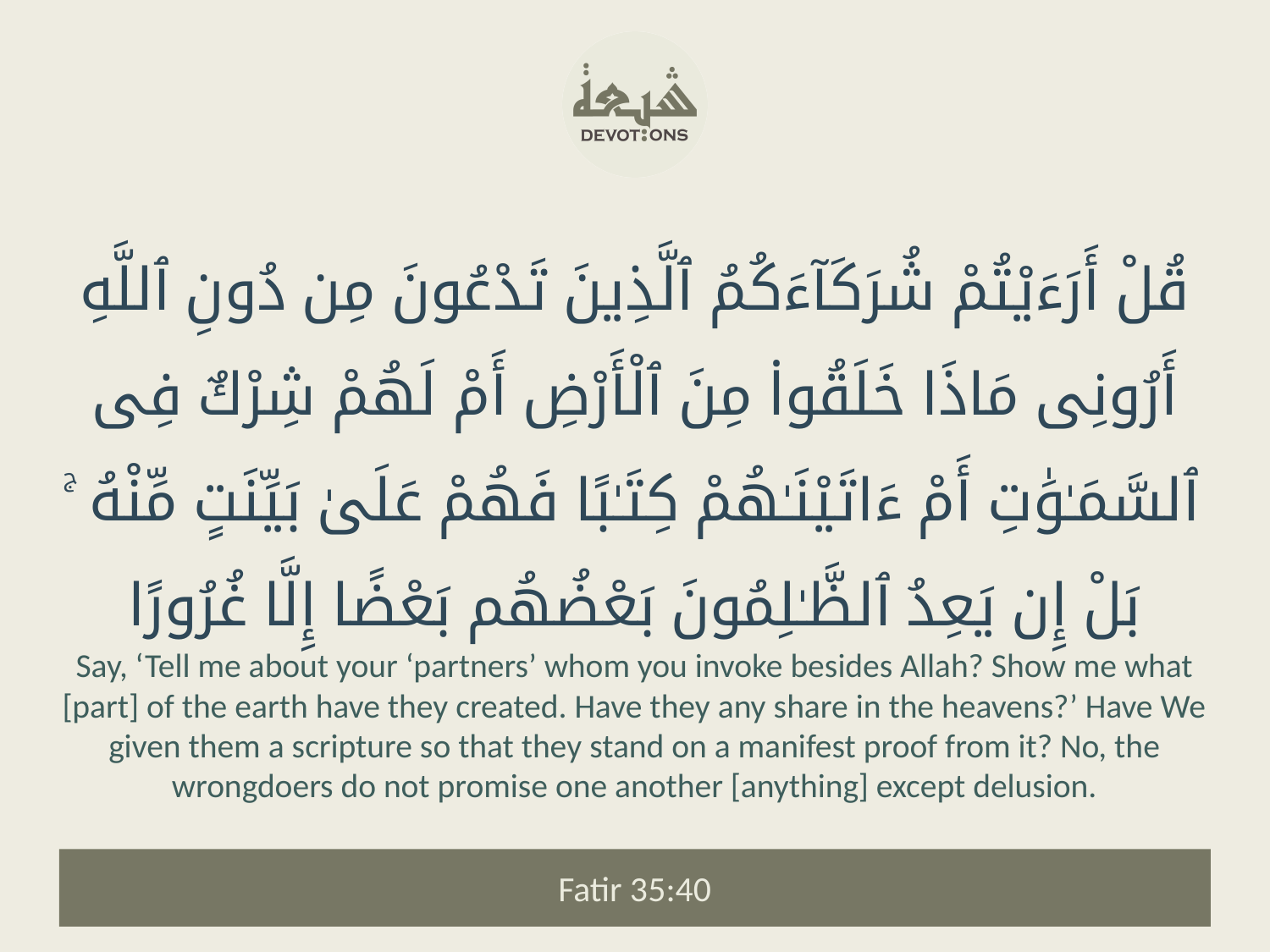

قُلْ أَرَءَيْتُمْ شُرَكَآءَكُمُ ٱلَّذِينَ تَدْعُونَ مِن دُونِ ٱللَّهِ أَرُونِى مَاذَا خَلَقُوا۟ مِنَ ٱلْأَرْضِ أَمْ لَهُمْ شِرْكٌ فِى ٱلسَّمَـٰوَٰتِ أَمْ ءَاتَيْنَـٰهُمْ كِتَـٰبًا فَهُمْ عَلَىٰ بَيِّنَتٍ مِّنْهُ ۚ بَلْ إِن يَعِدُ ٱلظَّـٰلِمُونَ بَعْضُهُم بَعْضًا إِلَّا غُرُورًا
Say, ‘Tell me about your ‘partners’ whom you invoke besides Allah? Show me what [part] of the earth have they created. Have they any share in the heavens?’ Have We given them a scripture so that they stand on a manifest proof from it? No, the wrongdoers do not promise one another [anything] except delusion.
Fatir 35:40